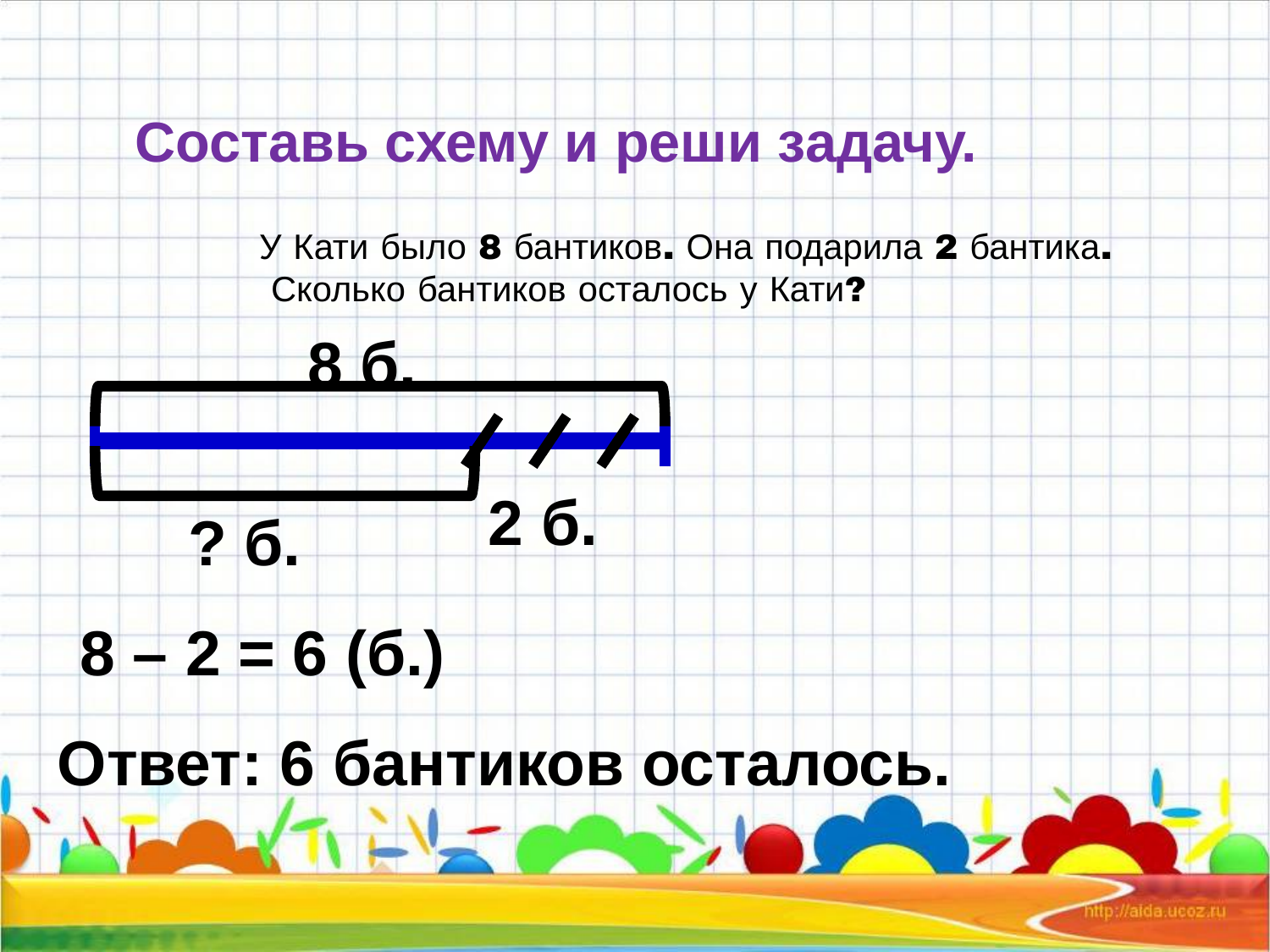

Составь схему и реши задачу.

У Кати было 8 бантиков. Она подарила 2 бантика.
 Сколько бантиков осталось у Кати?

8 б.
2 б.
? б.
8 – 2 = 6 (б.)
Ответ: 6 бантиков осталось.